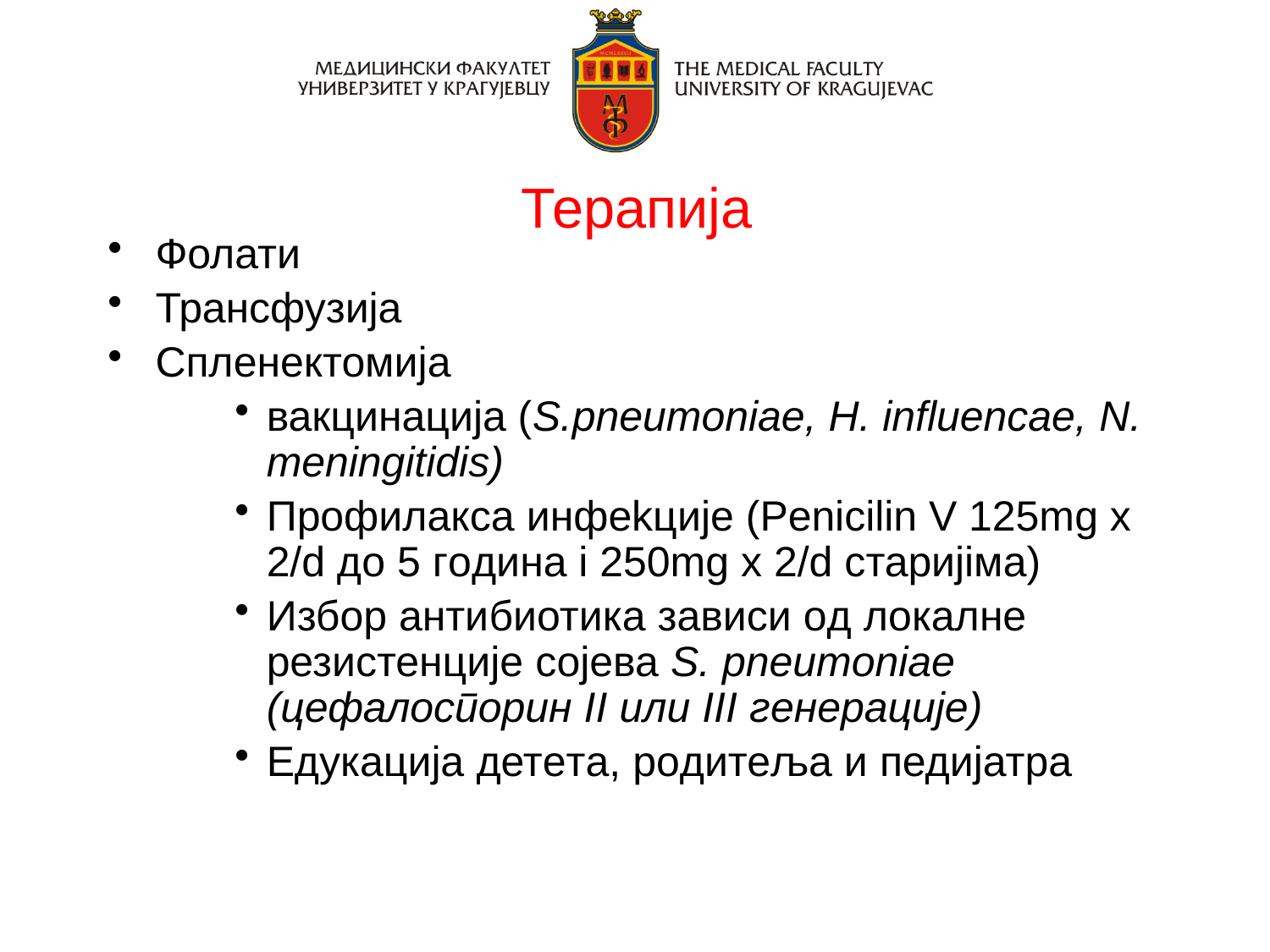

Терапија
Фолати
Трансфузија
Спленектомија
вакцинација (S.pneumoniae, H. influencae, N. meningitidis)
Профилаксa инфеkцијe (Penicilin V 125mg x 2/d до 5 гoдина i 250mg x 2/d старијiмa)
Избор антибиотика зависи oд лoкалне резистенције сојева S. pneumoniae (цефалоспoрин II или III генерације)
Едукацијa детeтa, родитеља и педијатра